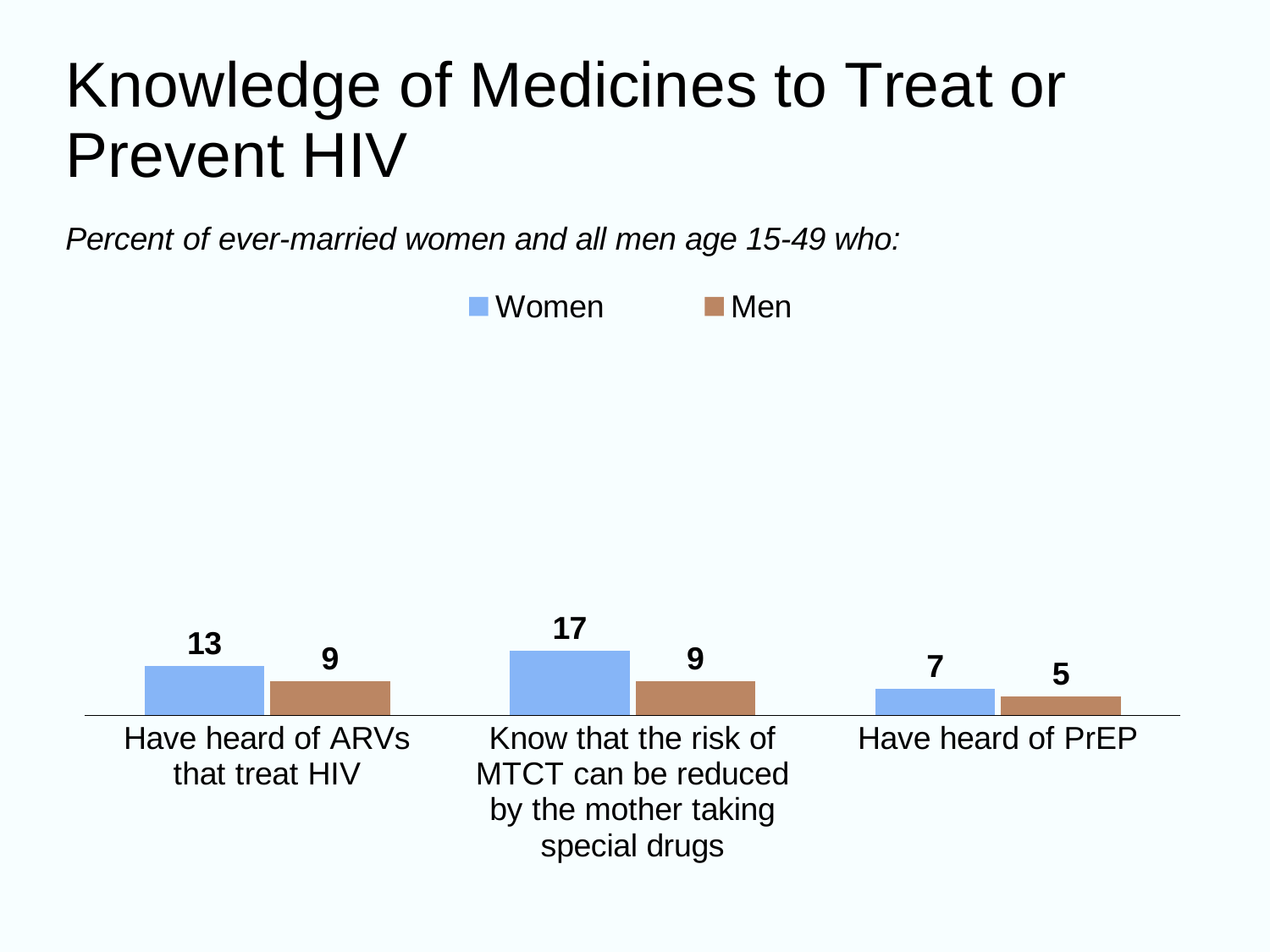

### Chart

| Category | Women | Men |
|---|---|---|
| Have heard of ARVs that treat HIV | 13.0 | 9.0 |
| Know that the risk of MTCT can be reduced by the mother taking special drugs | 17.0 | 9.0 |
| Have heard of PrEP | 7.0 | 5.0 |